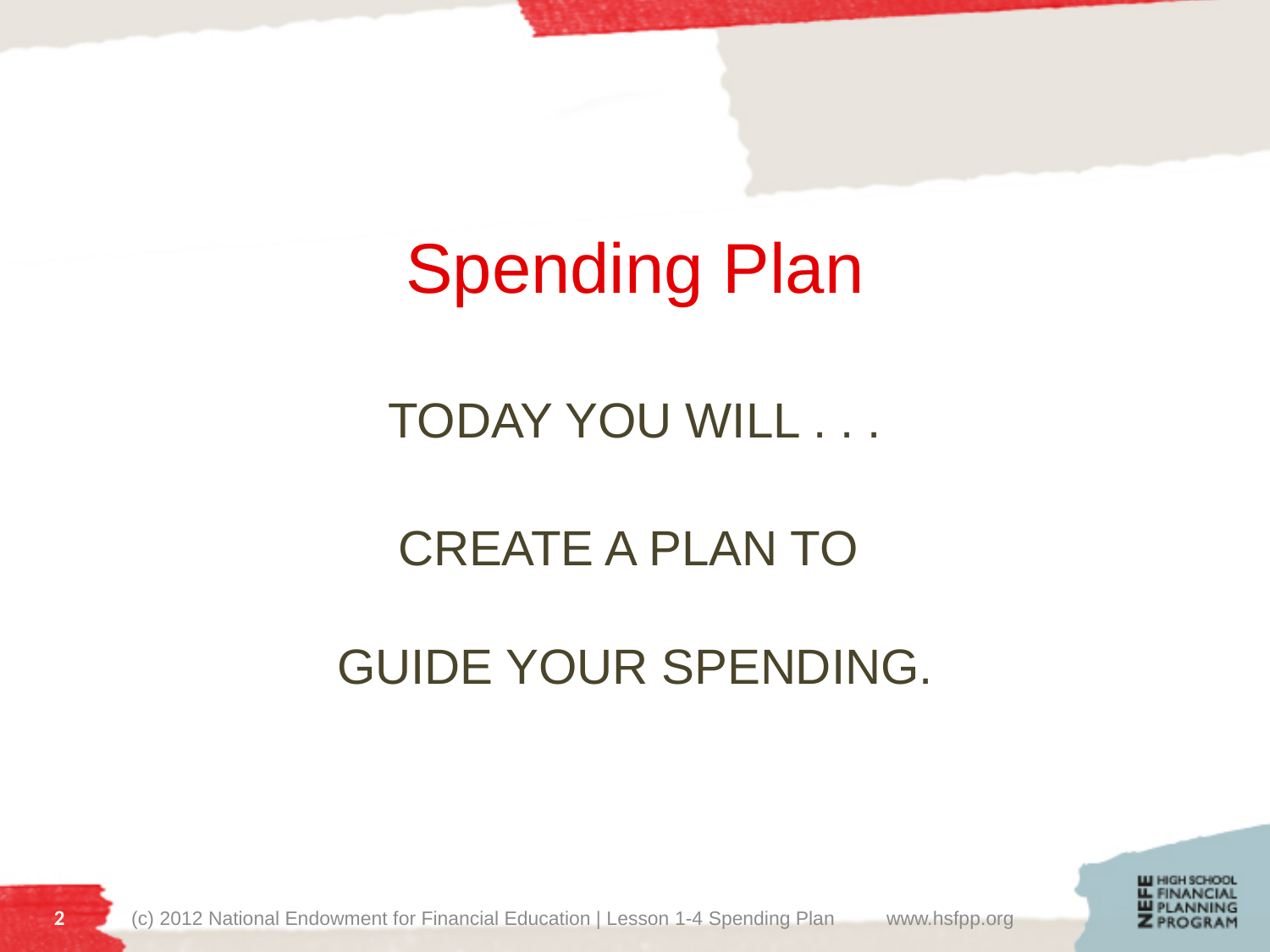

# Spending Plan
Today you will . . .
Create a plan to
guide your spending.
2
(c) 2012 National Endowment for Financial Education | Lesson 1-4 Spending Plan
www.hsfpp.org